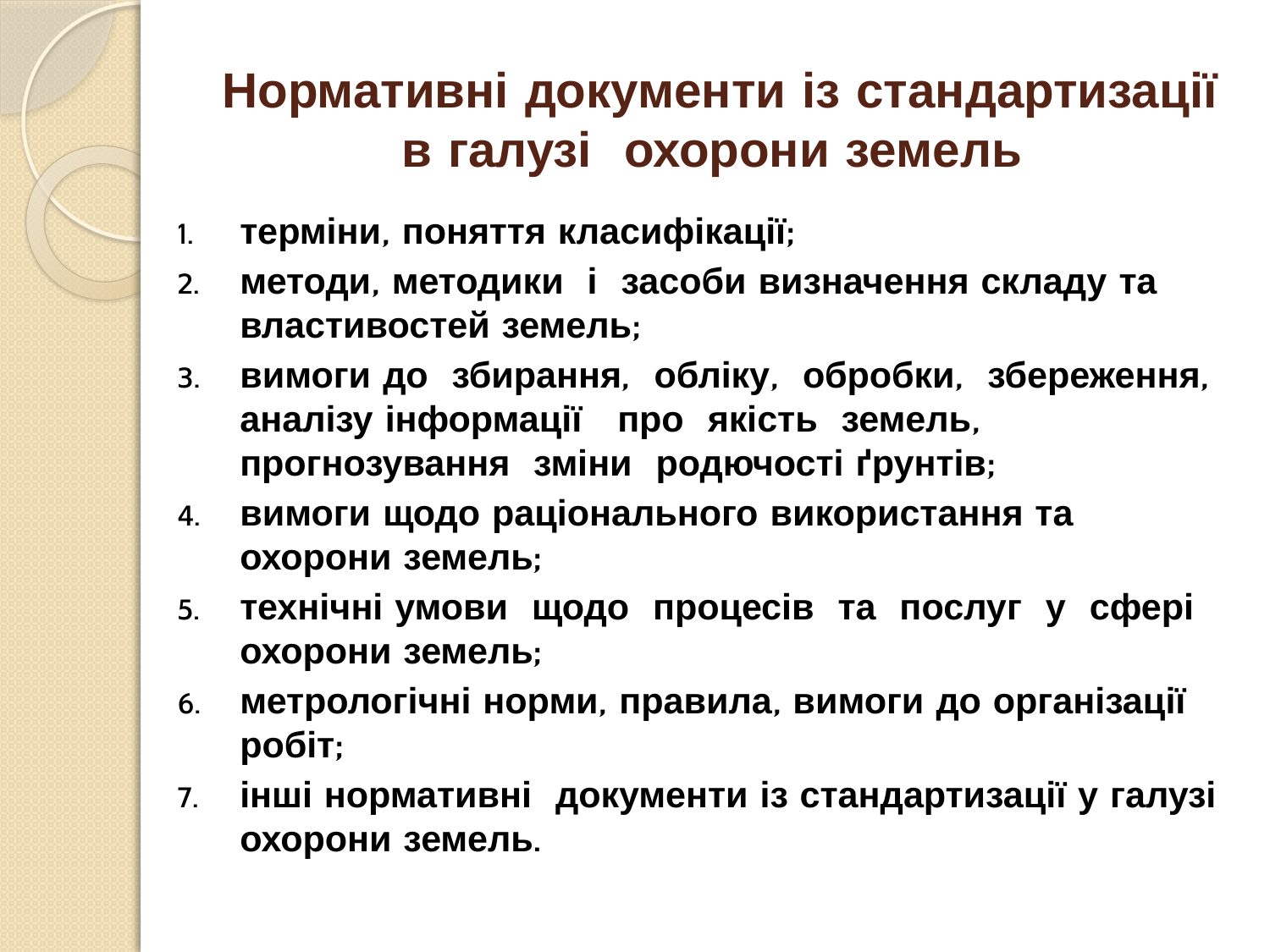

# Нормативні документи із стандартизації в галузі  охорони земель
терміни, поняття класифікації;
методи, методики  і  засоби визначення складу та властивостей земель;
вимоги до  збирання,  обліку,  обробки,  збереження,  аналізу інформації   про  якість  земель,  прогнозування  зміни  родючості ґрунтів;
вимоги щодо раціонального використання та охорони земель;
технічні умови  щодо  процесів  та  послуг  у  сфері  охорони земель;
метрологічні норми, правила, вимоги до організації робіт;
інші нормативні  документи із стандартизації у галузі охорони земель.